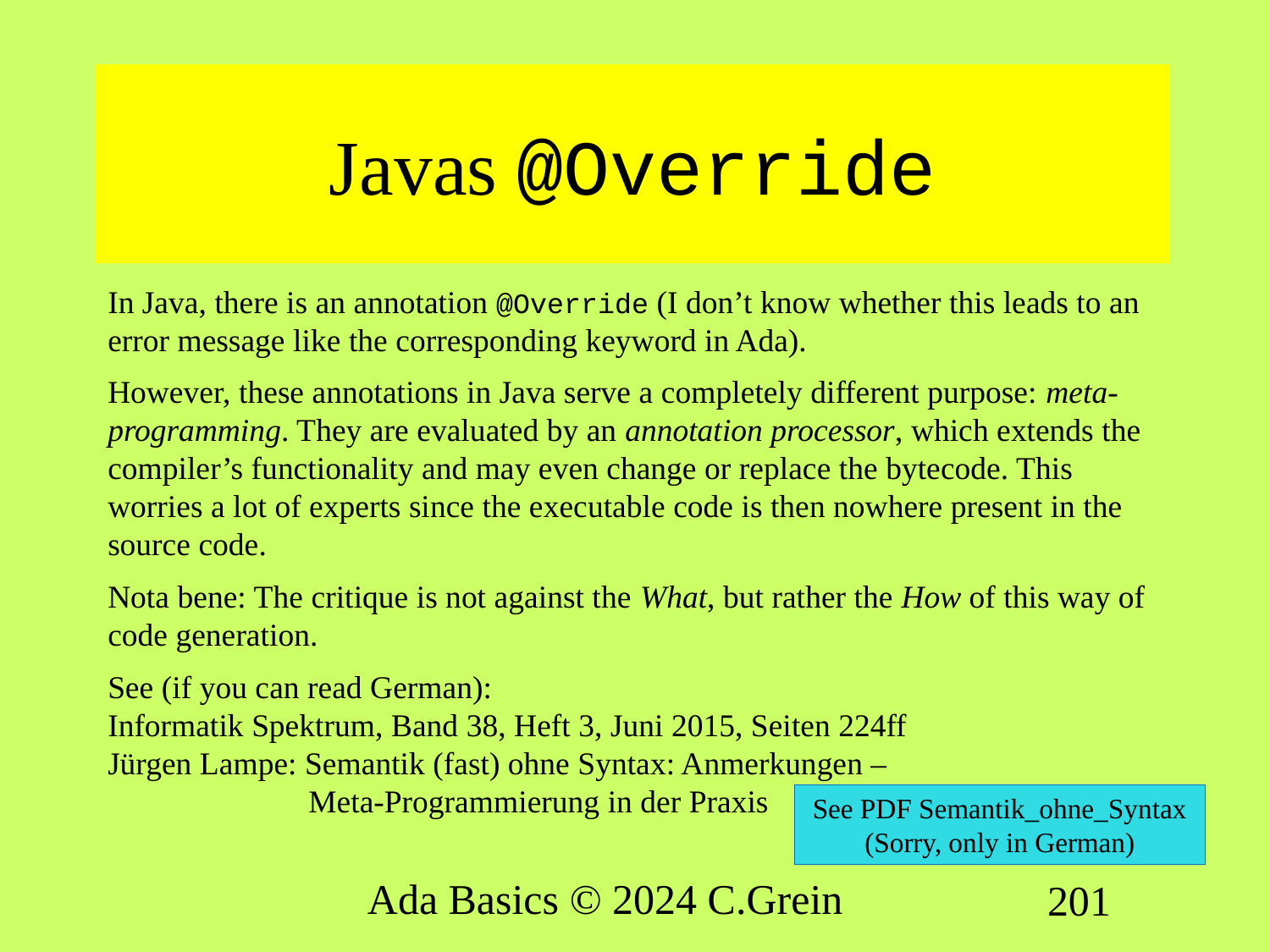

# Javas @Override
In Java, there is an annotation @Override (I don’t know whether this leads to an error message like the corresponding keyword in Ada).
However, these annotations in Java serve a completely different purpose: meta-programming. They are evaluated by an annotation processor, which extends the compiler’s functionality and may even change or replace the bytecode. This worries a lot of experts since the executable code is then nowhere present in the source code.
Nota bene: The critique is not against the What, but rather the How of this way of code generation.
See (if you can read German):
Informatik Spektrum, Band 38, Heft 3, Juni 2015, Seiten 224ff
Jürgen Lampe: Semantik (fast) ohne Syntax: Anmerkungen –
                         Meta-Programmierung in der Praxis
See PDF Semantik_ohne_Syntax
(Sorry, only in German)
Ada Basics © 2024 C.Grein
201